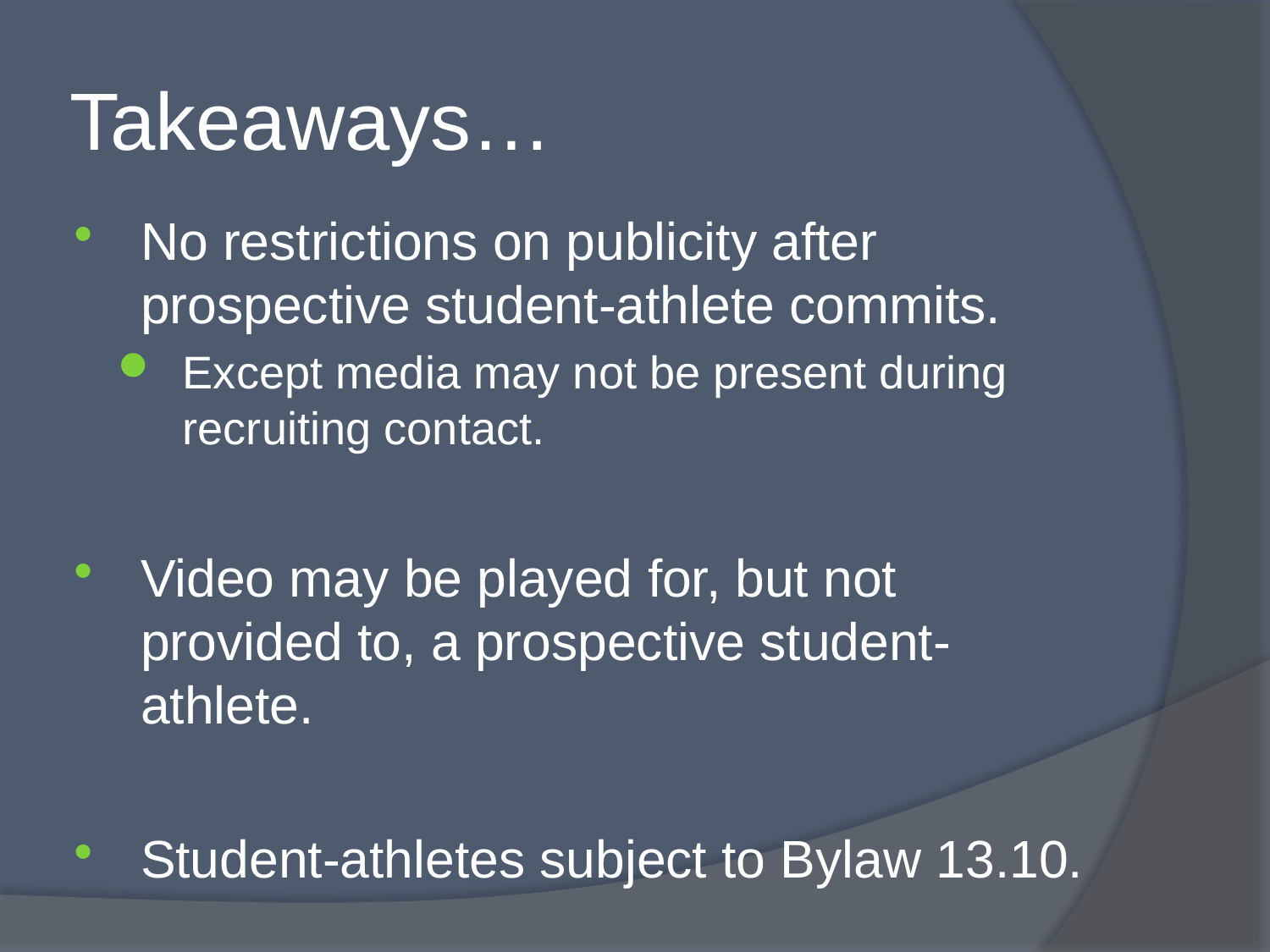

# Takeaways…
No restrictions on publicity after prospective student-athlete commits.
Except media may not be present during recruiting contact.

Video may be played for, but not provided to, a prospective student-athlete.

Student-athletes subject to Bylaw 13.10.